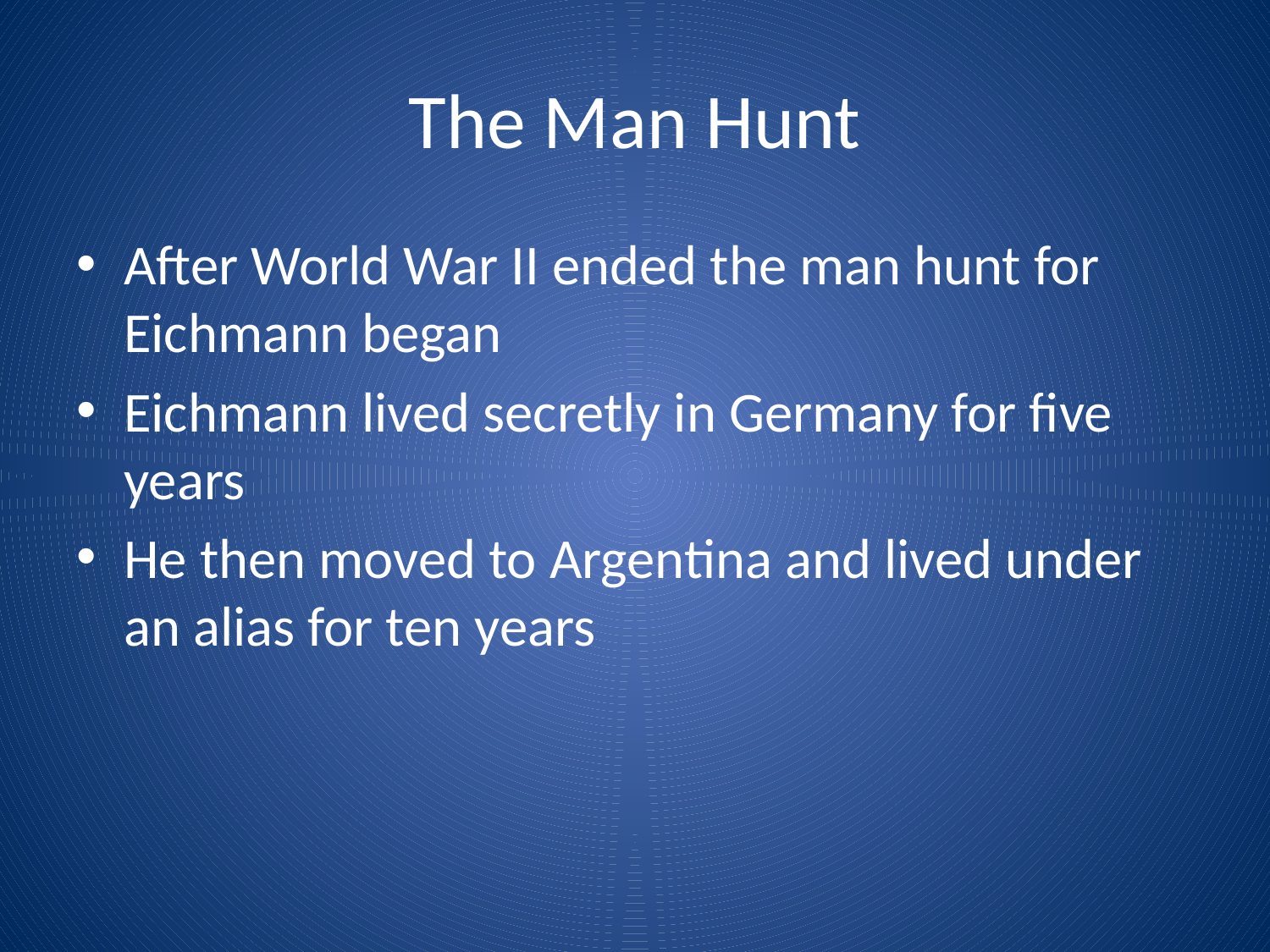

# The Man Hunt
After World War II ended the man hunt for Eichmann began
Eichmann lived secretly in Germany for five years
He then moved to Argentina and lived under an alias for ten years